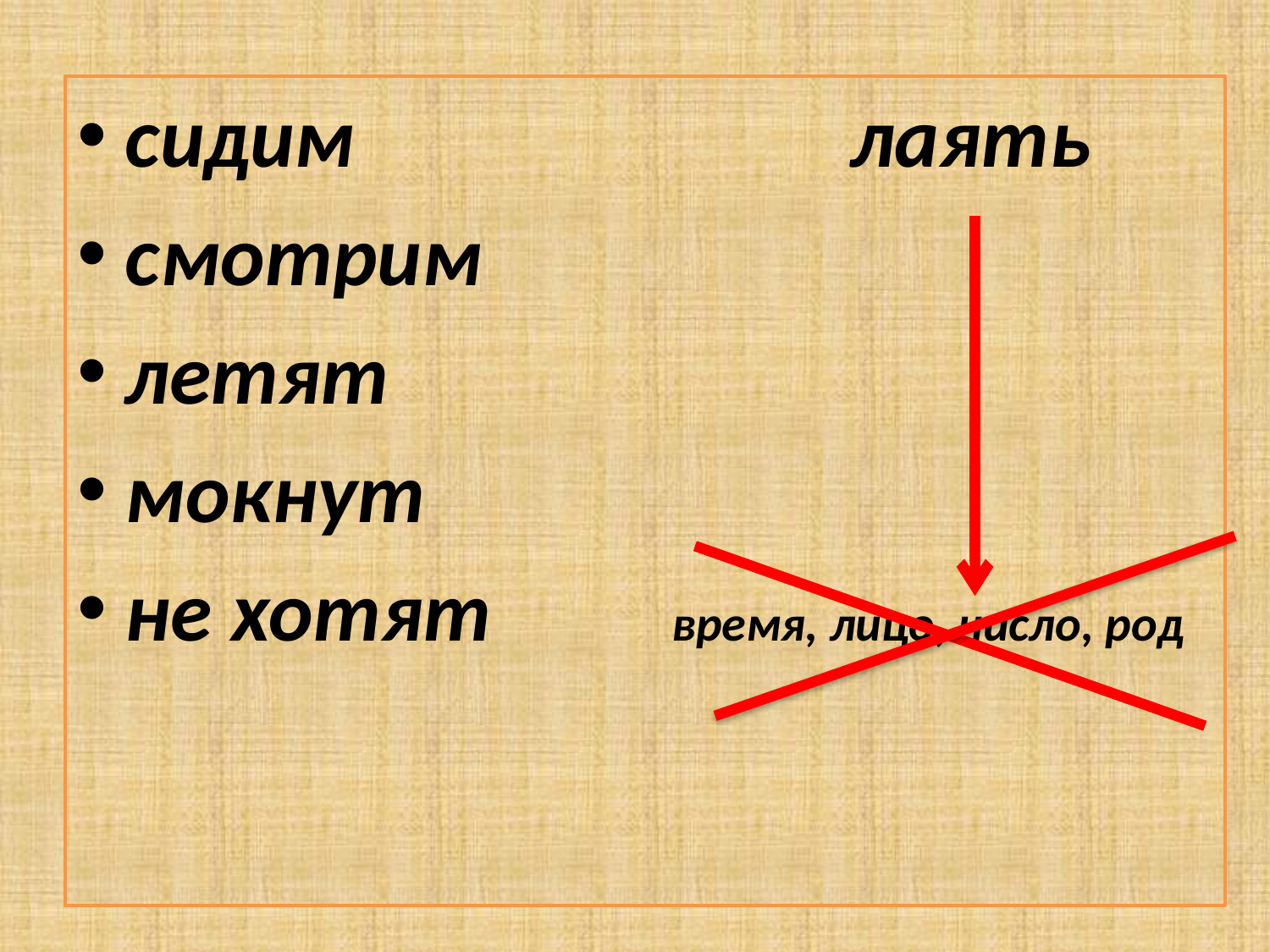

#
сидим                          лаять
смотрим
летят
мокнут
не хотят           время, лицо, число, род